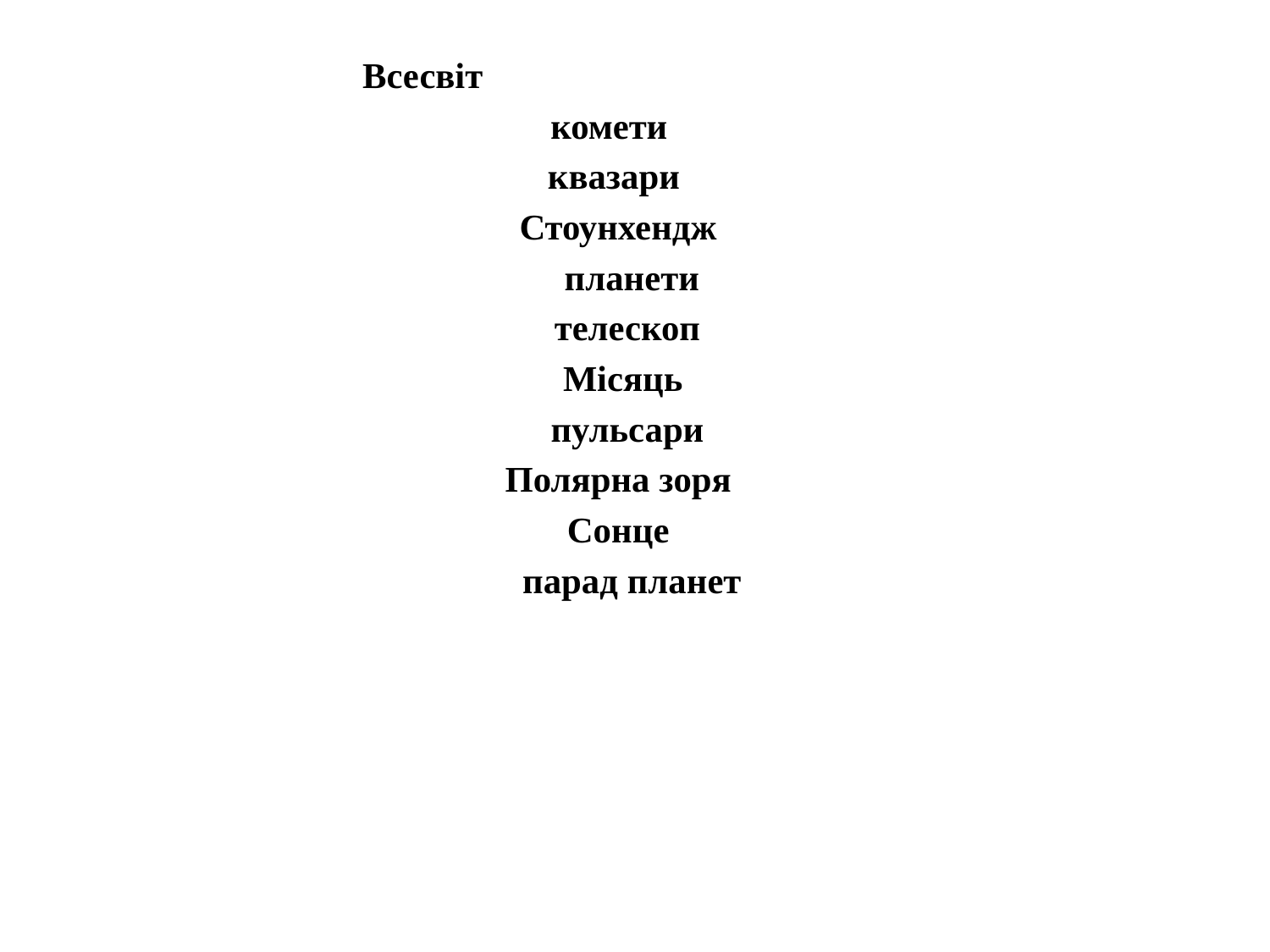

Всесвіт
          комети
           квазари
            Стоунхендж
               планети
               телескоп
              Місяць
              пульсари
            Полярна зоря
             Сонце
                парад планет

#